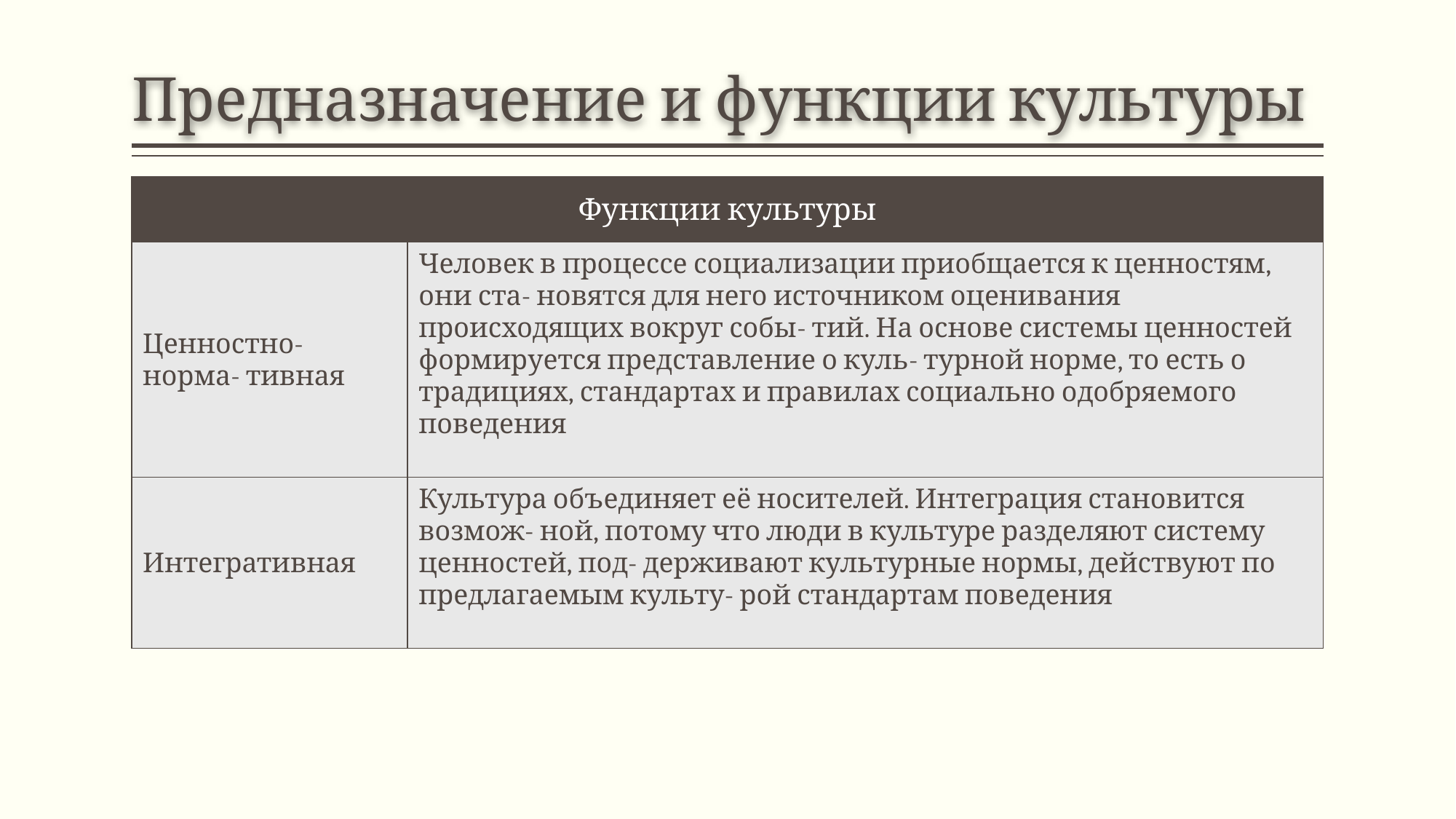

# Предназначение и функции культуры
| Функции культуры |  |
| --- | --- |
| Ценностно-норма- тивная | Человек в процессе социализации приобщается к ценностям, они ста- новятся для него источником оценивания происходящих вокруг собы- тий. На основе системы ценностей формируется представление о куль- турной норме, то есть о традициях, стандартах и правилах социально одобряемого поведения |
| Интегративная | Культура объединяет её носителей. Интеграция становится возмож- ной, потому что люди в культуре разделяют систему ценностей, под- держивают культурные нормы, действуют по предлагаемым культу- рой стандартам поведения |